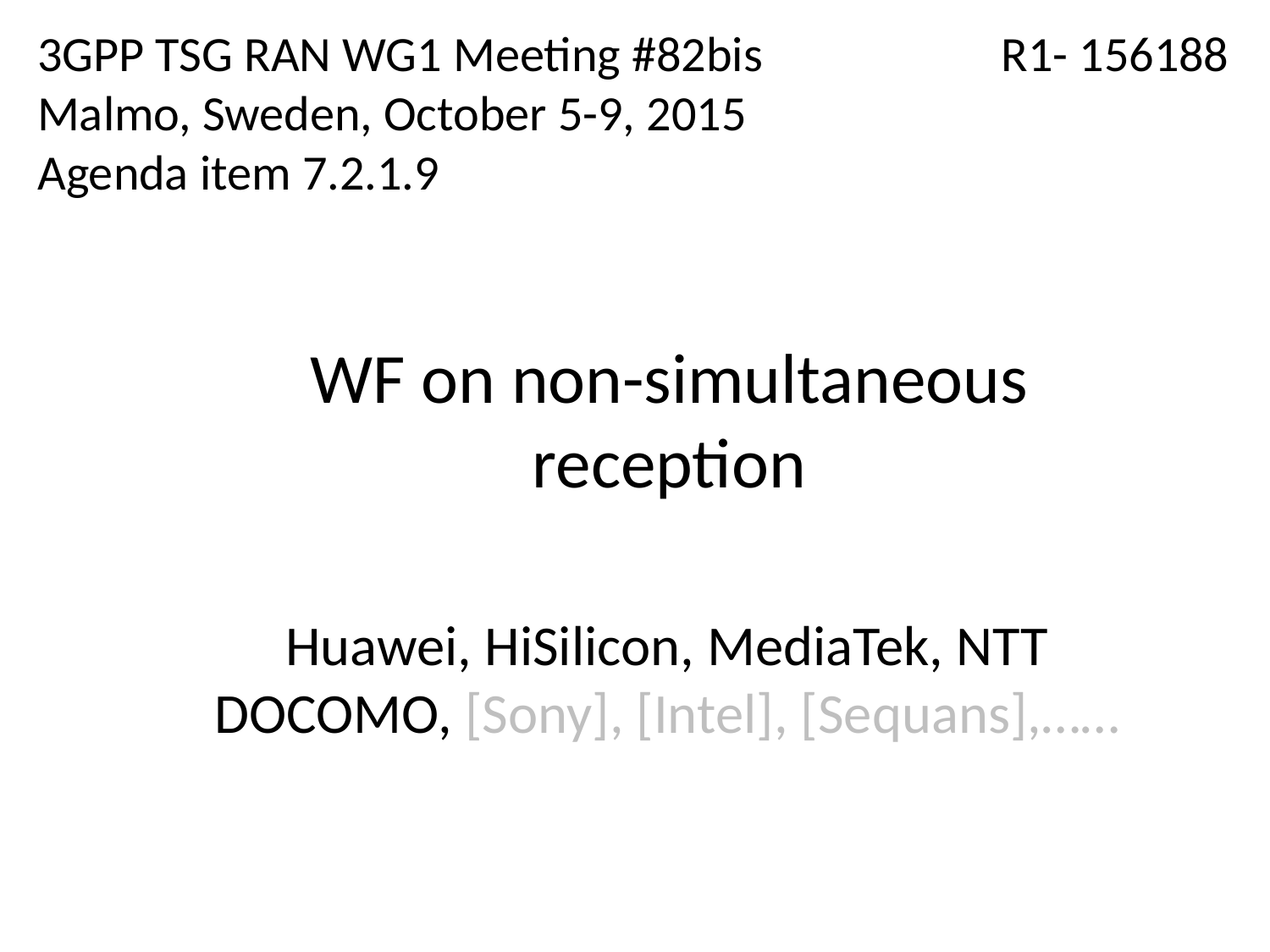

# 3GPP TSG RAN WG1 Meeting #82bis	                  R1- 156188 Malmo, Sweden, October 5-9, 2015 Agenda item 7.2.1.9
WF on non-simultaneous reception
Huawei, HiSilicon, MediaTek, NTT DOCOMO, [Sony], [Intel], [Sequans],……